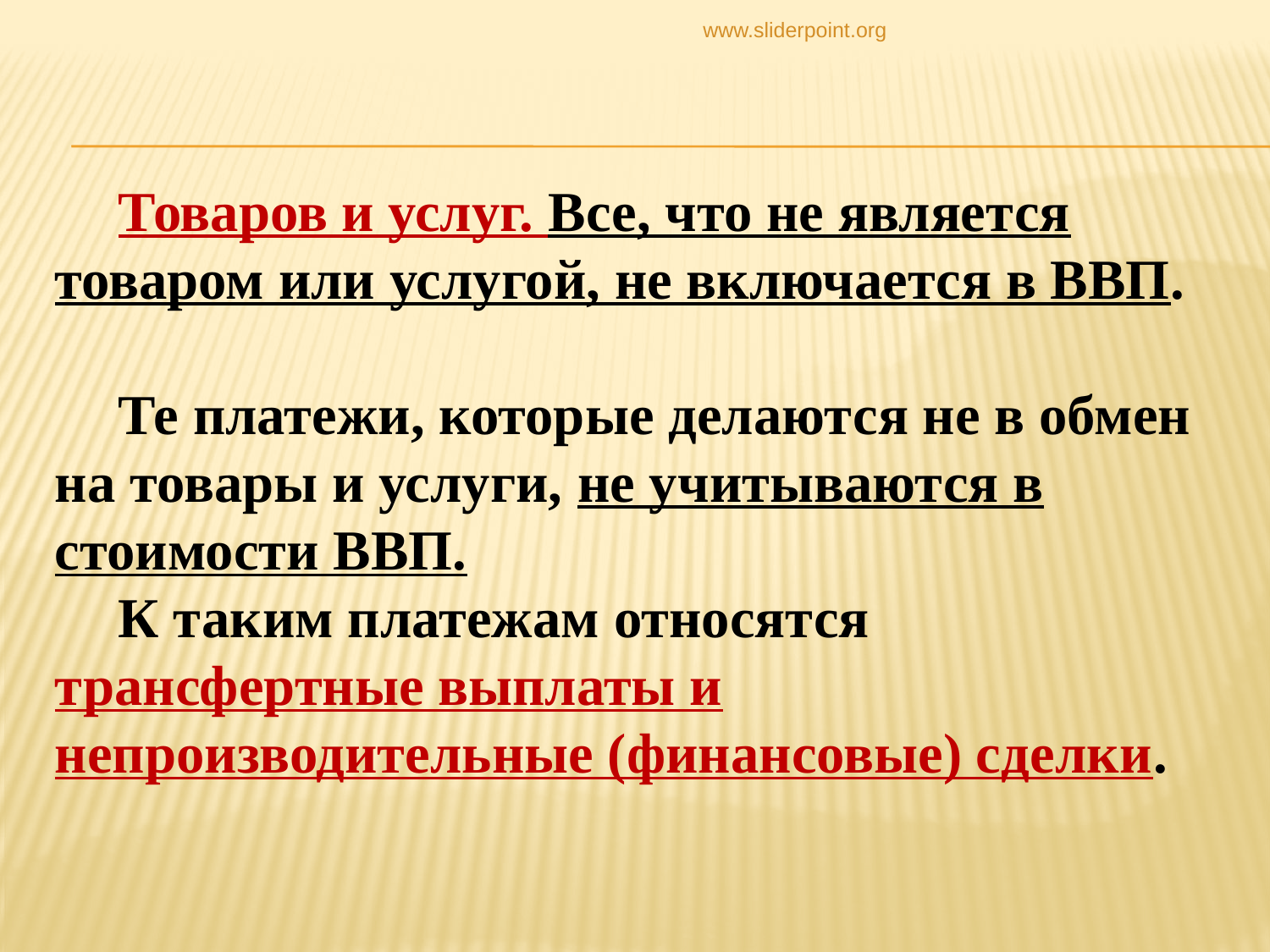

www.sliderpoint.org
Товаров и услуг. Все, что не является товаром или услугой, не включается в ВВП.

Те платежи, которые делаются не в обмен на товары и услуги, не учитываются в стоимости ВВП.
К таким платежам относятся трансфертные выплаты и непроизводительные (финансовые) сделки.